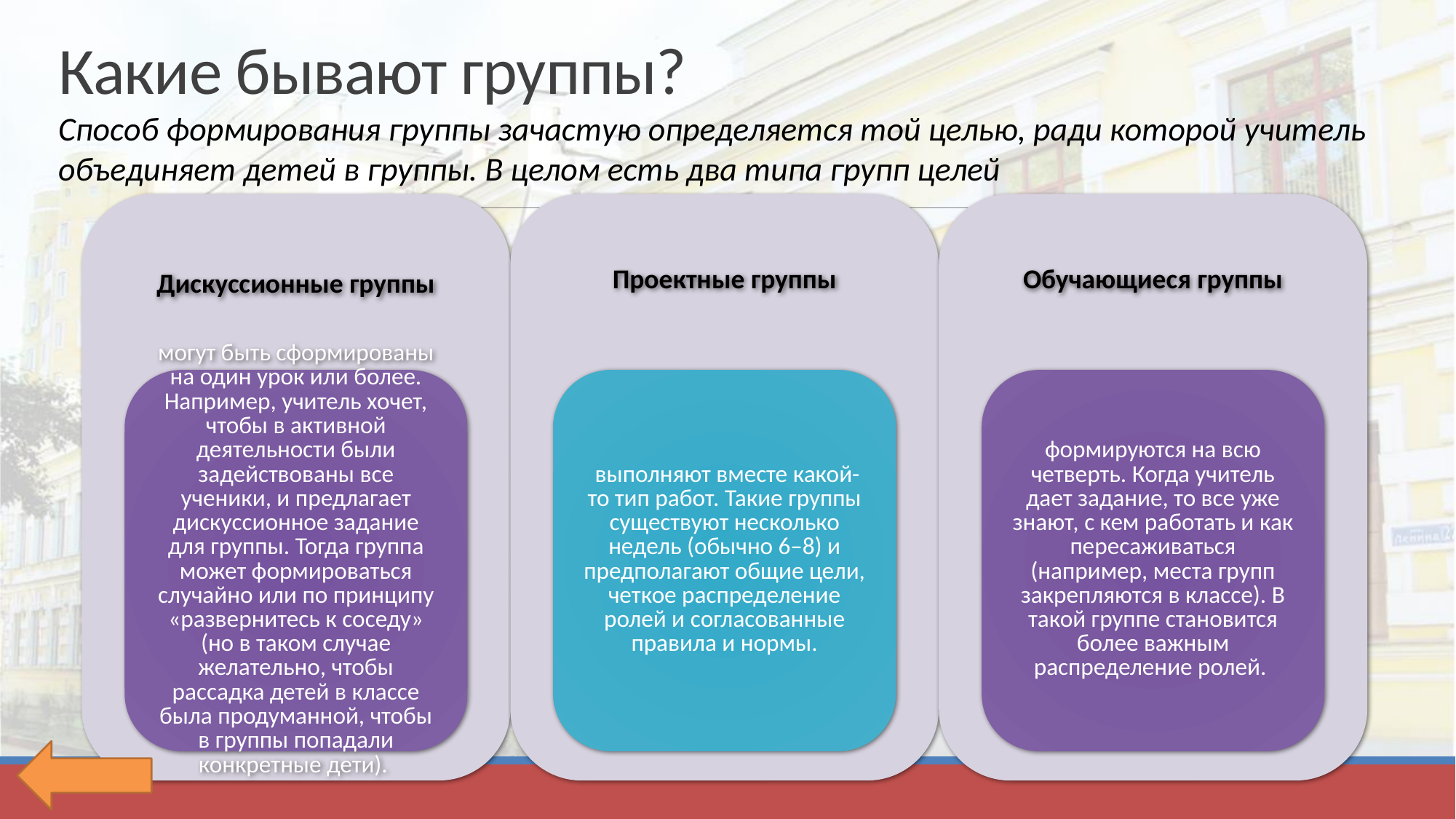

# Какие бывают группы?
Способ формирования группы зачастую определяется той целью, ради которой учитель объединяет детей в группы. В целом есть два типа групп целей
Дискуссионные группы
Проектные группы
Обучающиеся группы
могут быть сформированы на один урок или более. Например, учитель хочет, чтобы в активной деятельности были задействованы все ученики, и предлагает дискуссионное за­дание для группы. Тогда группа может формироваться случайно или по принципу «развернитесь к соседу» (но в таком случае желательно, чтобы рассадка детей в классе была продуманной, чтобы в группы попадали конкретные дети).
 выполняют вместе какой-то тип работ. Такие группы существуют несколько недель (обычно 6–8) и предполагают общие цели, четкое распределение ролей и согласованные правила и нормы.
формируются на всю четверть. Когда учитель дает задание, то все уже знают, с кем работать и как пере­саживаться (например, места групп закрепляются в классе). В такой группе становится более важным распределение ролей.